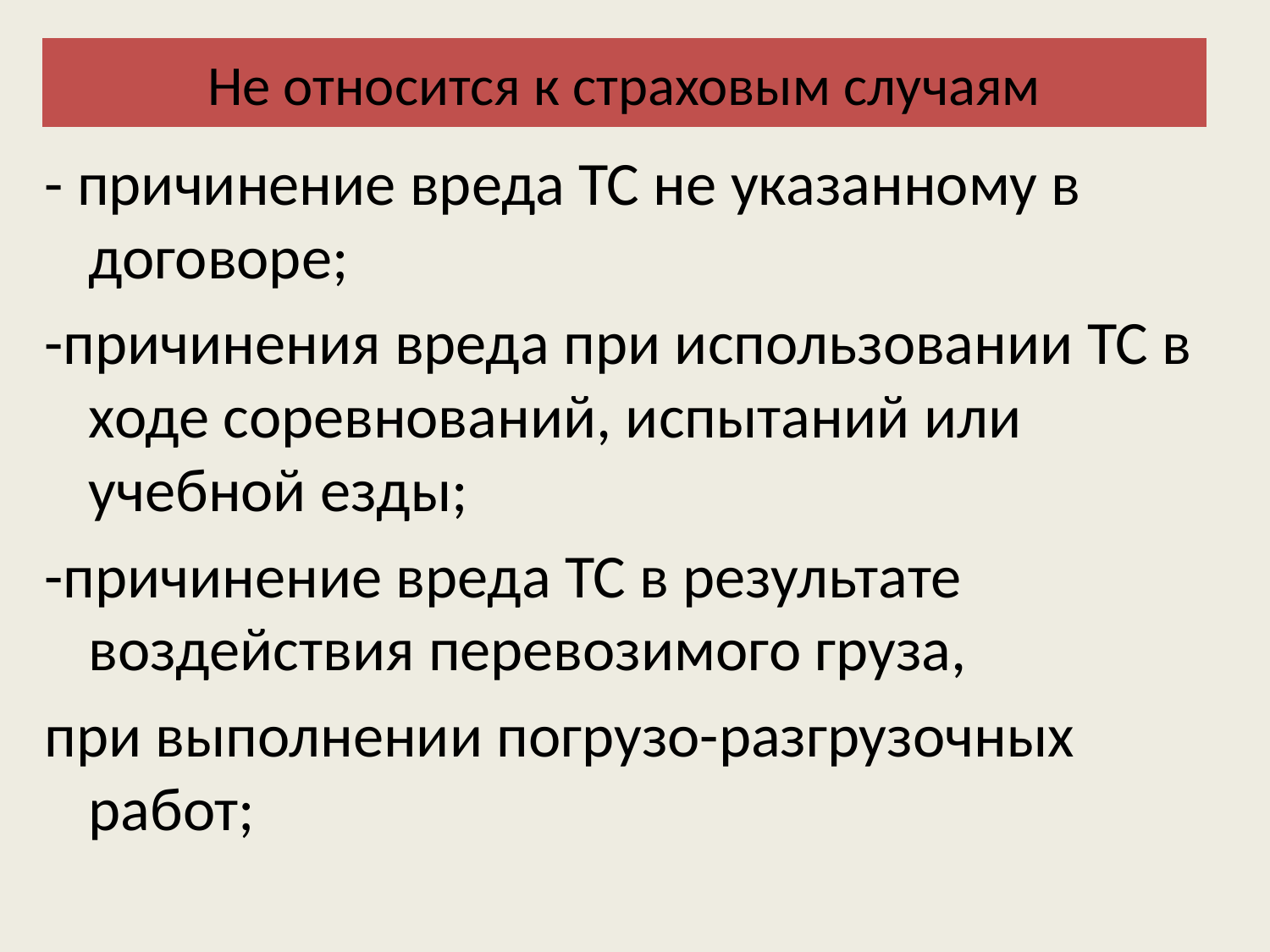

# Не относится к страховым случаям
- причинение вреда ТС не указанному в договоре;
-причинения вреда при использовании ТС в ходе соревнований, испытаний или учебной езды;
-причинение вреда ТС в результате воздействия перевозимого груза,
при выполнении погрузо-разгрузочных работ;